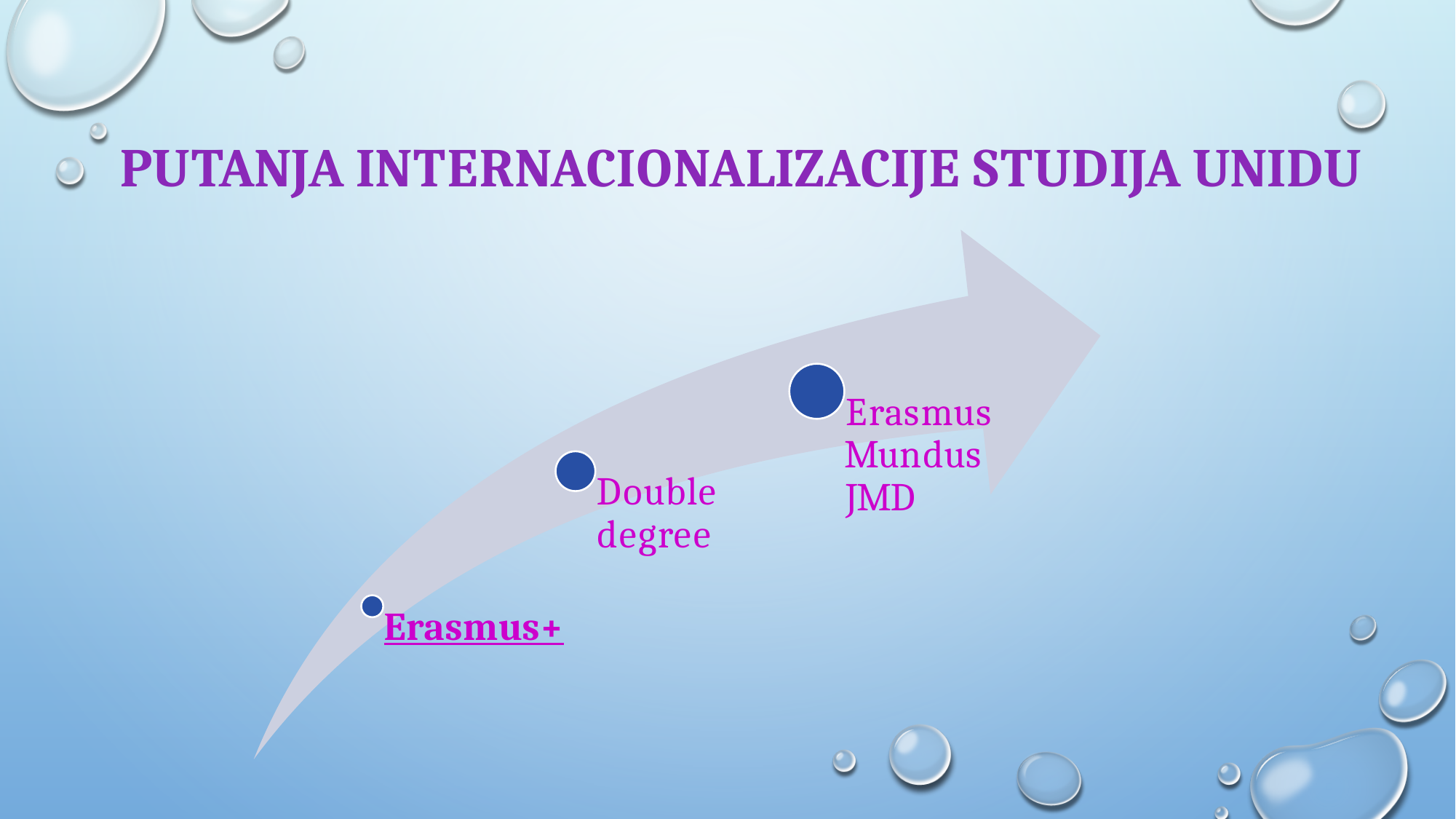

# Putanja internacionalizacije studija unidu
Erasmus+
Double degree
Erasmus Mundus JMD